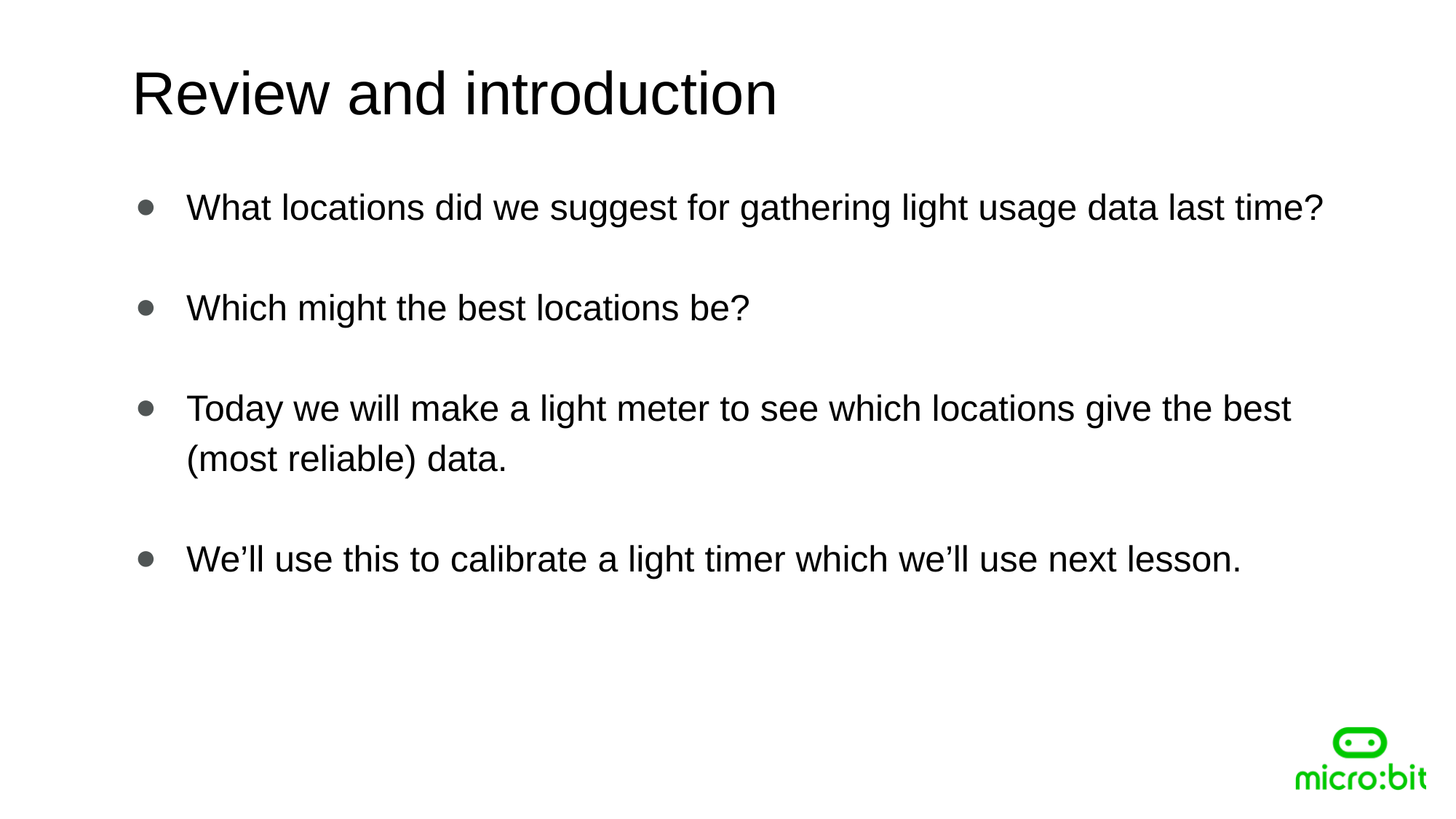

Review and introduction

What locations did we suggest for gathering light usage data last time?
Which might the best locations be?
Today we will make a light meter to see which locations give the best (most reliable) data.
We’ll use this to calibrate a light timer which we’ll use next lesson.